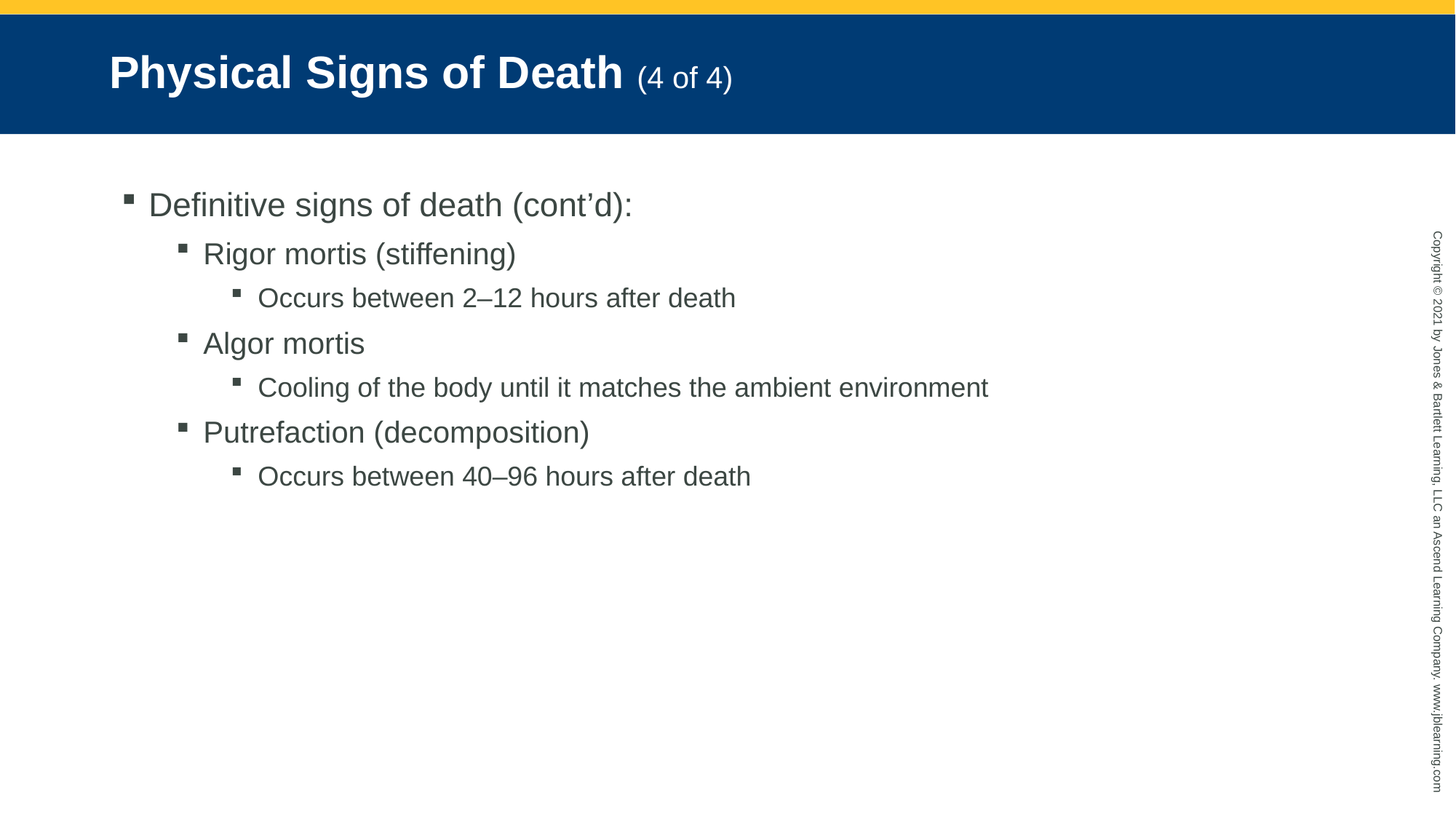

# Physical Signs of Death (4 of 4)
Definitive signs of death (cont’d):
Rigor mortis (stiffening)
Occurs between 2–12 hours after death
Algor mortis
Cooling of the body until it matches the ambient environment
Putrefaction (decomposition)
Occurs between 40–96 hours after death